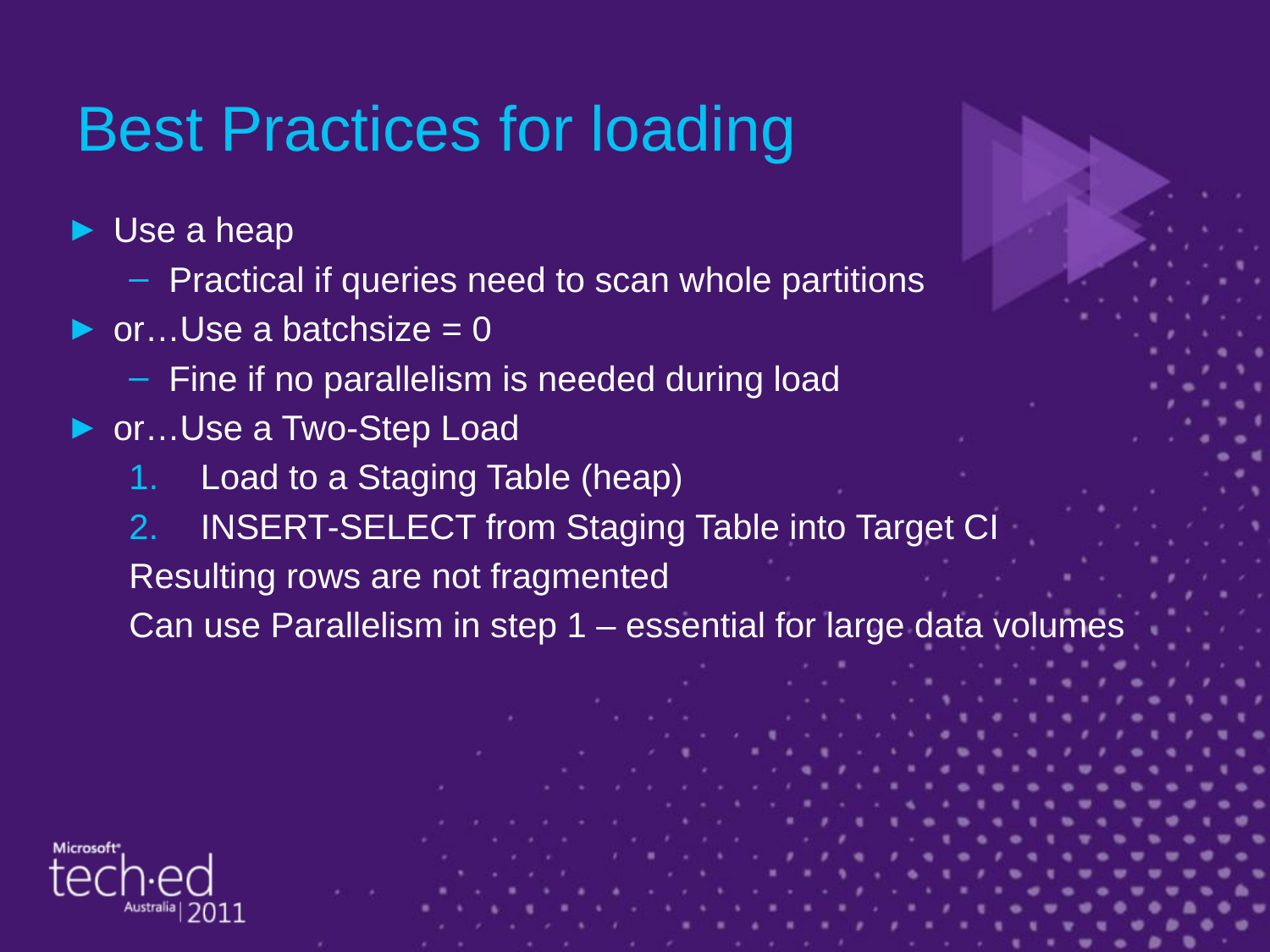

# Best Practices for loading
Use a heap
Practical if queries need to scan whole partitions
or…Use a batchsize = 0
Fine if no parallelism is needed during load
or…Use a Two-Step Load
Load to a Staging Table (heap)
INSERT-SELECT from Staging Table into Target CI
Resulting rows are not fragmented
Can use Parallelism in step 1 – essential for large data volumes